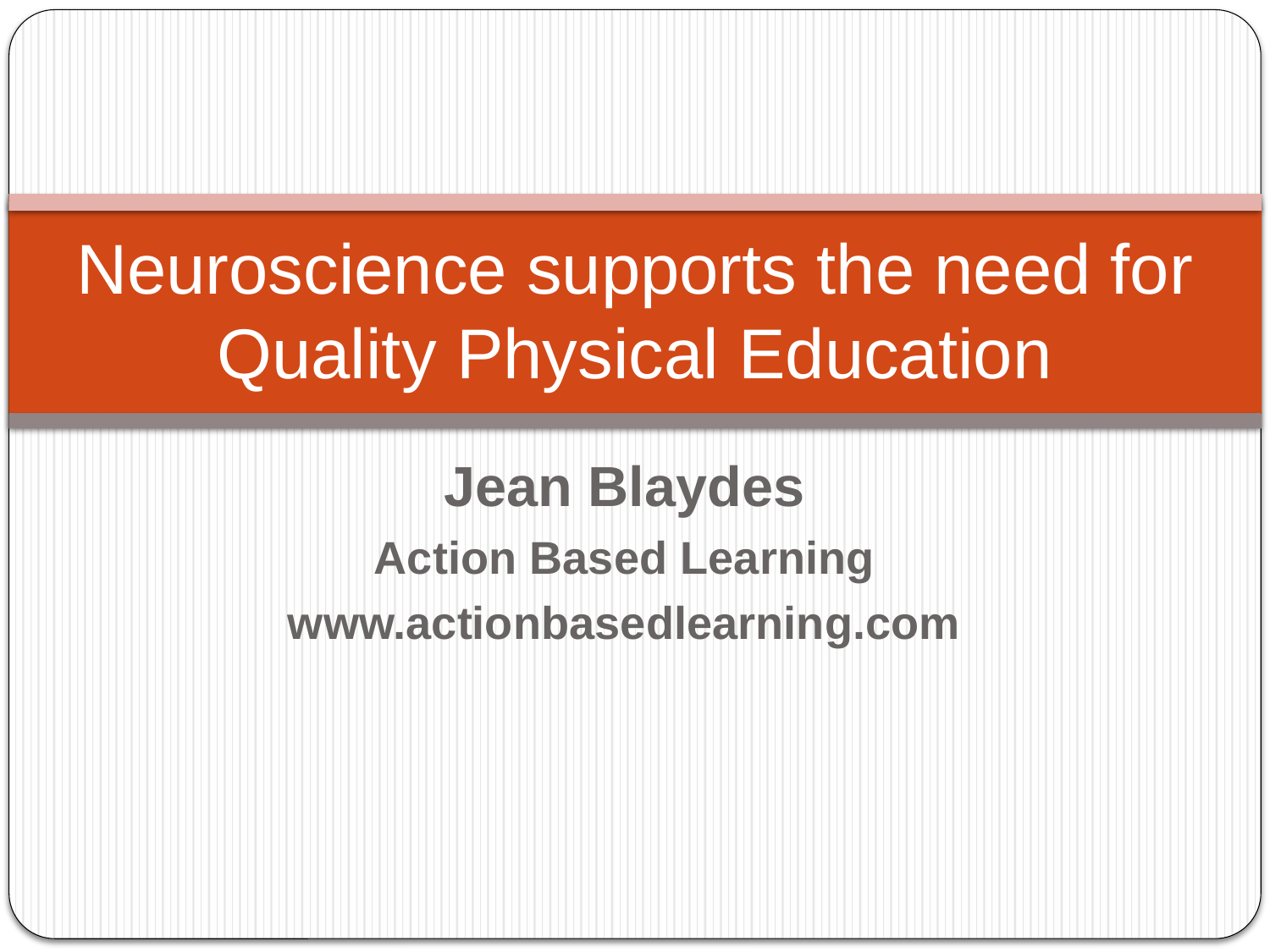

# Neuroscience supports the need for Quality Physical Education
Jean Blaydes
Action Based Learning
www.actionbasedlearning.com